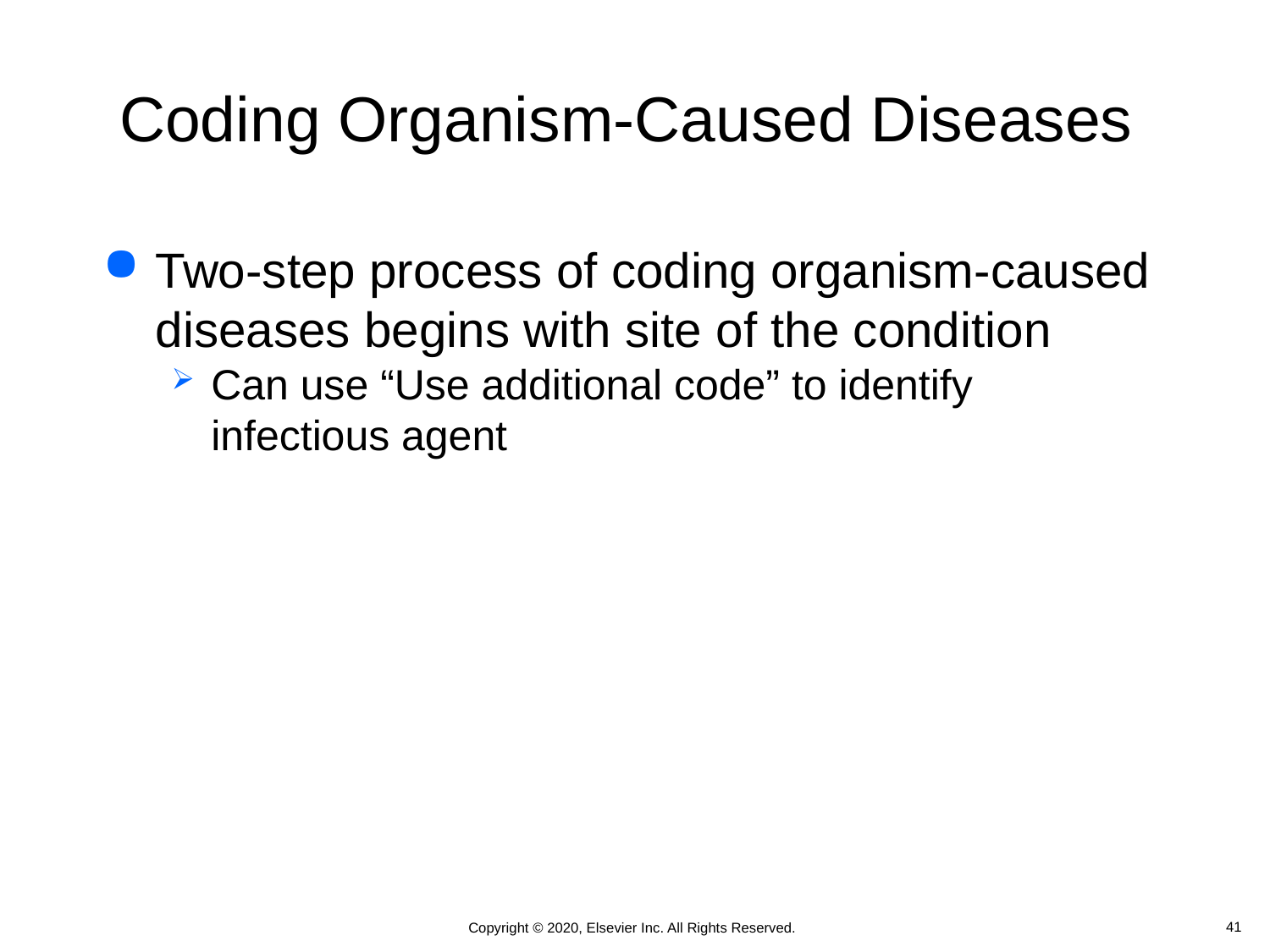

# Coding Organism-Caused Diseases
Two-step process of coding organism-caused diseases begins with site of the condition
Can use “Use additional code” to identify infectious agent

 41